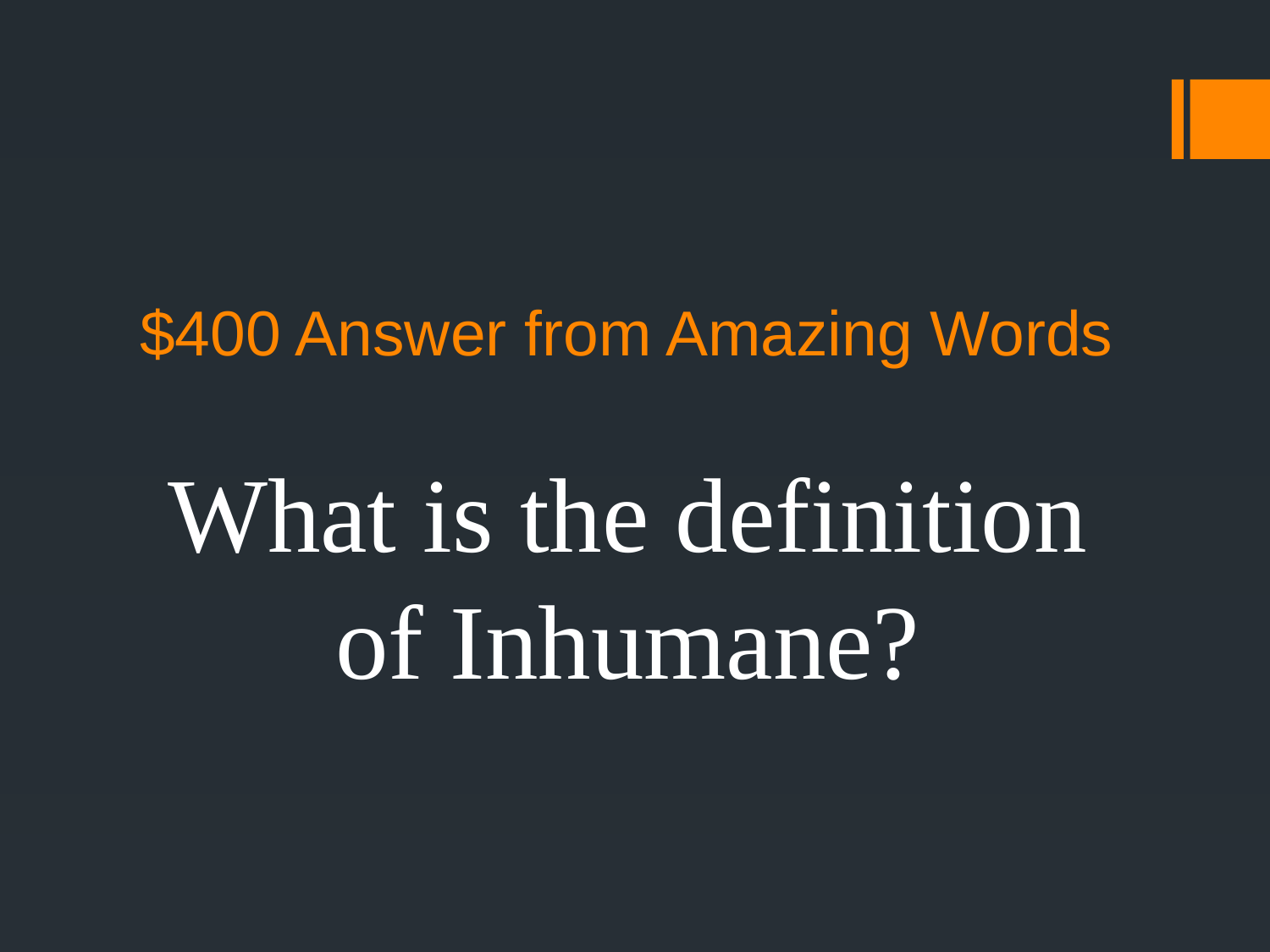

# $400 Answer from Amazing Words
What is the definition
of Inhumane?